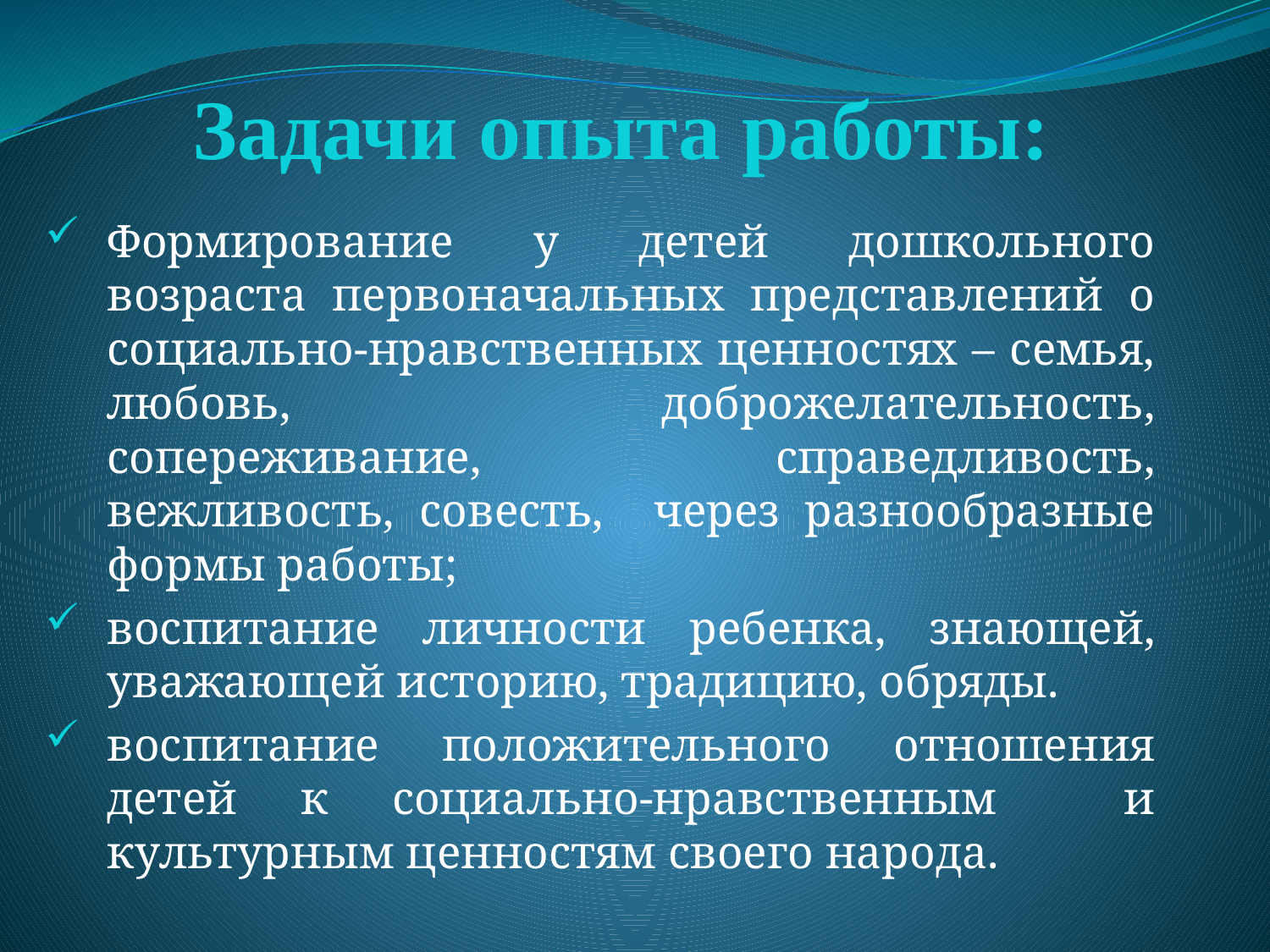

# Задачи опыта работы:
Формирование у детей дошкольного возраста первоначальных представлений о социально-нравственных ценностях – семья, любовь, доброжелательность, сопереживание, справедливость, вежливость, совесть,  через разнообразные формы работы;
воспитание личности ребенка, знающей, уважающей историю, традицию, обряды.
воспитание положительного отношения детей к социально-нравственным  и культурным ценностям своего народа.